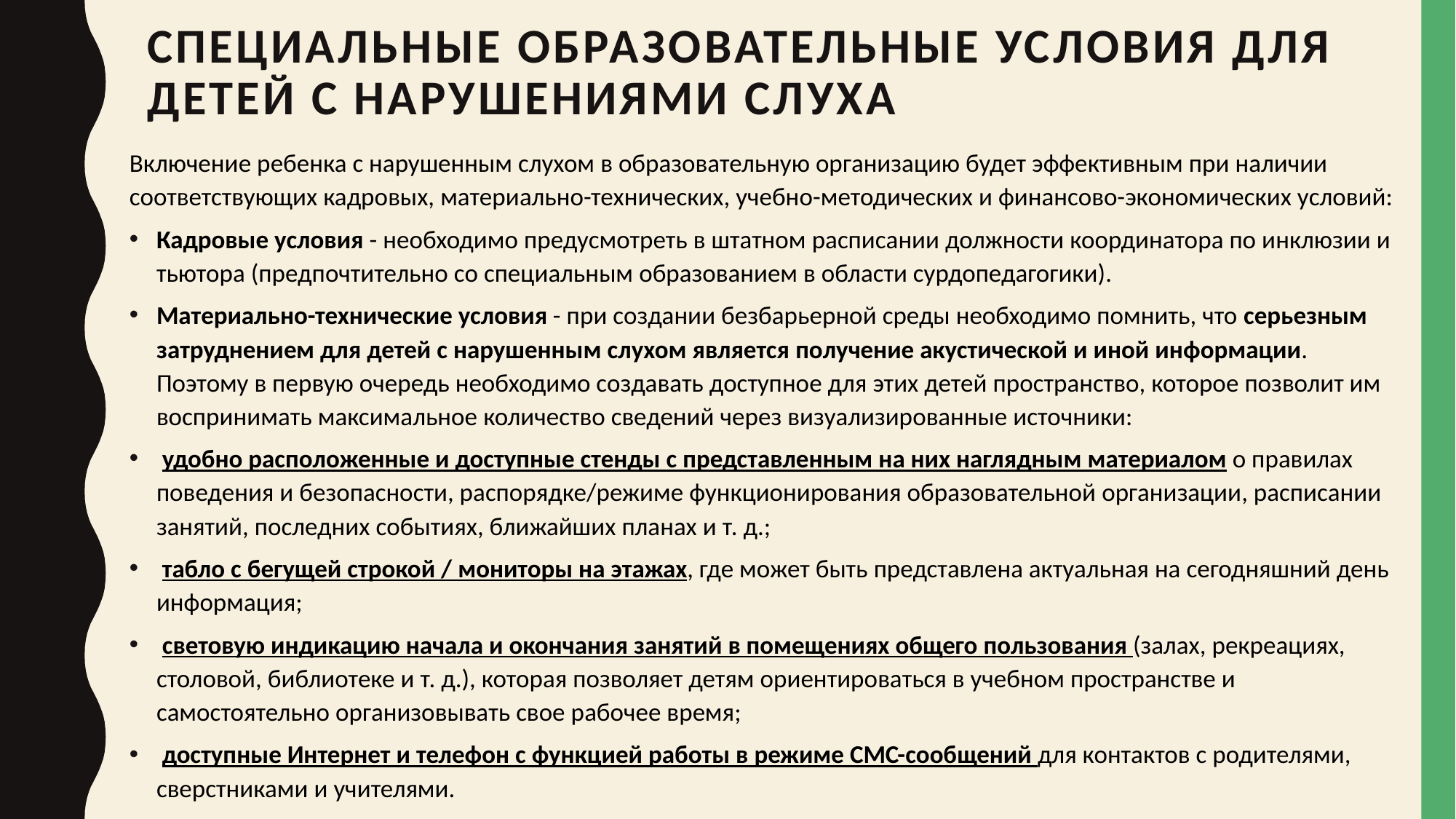

# Специальные образовательные условия для детей с нарушениями слуха
Включение ребенка с нарушенным слухом в образовательную организацию будет эффективным при наличии соответствующих кадровых, материально-технических, учебно-методических и финансово-экономических условий:
Кадровые условия - необходимо предусмотреть в штатном расписании должности координатора по инклюзии и тьютора (предпочтительно со специальным образованием в области сурдопедагогики).
Материально-технические условия - при создании безбарьерной среды необходимо помнить, что серьезным затруднением для детей с нарушенным слухом является получение акустической и иной информации. Поэтому в первую очередь необходимо создавать доступное для этих детей пространство, которое позволит им воспринимать максимальное количество сведений через визуализированные источники:
 удобно расположенные и доступные стенды с представленным на них наглядным материалом о правилах поведения и безопасности, распорядке/режиме функционирования образовательной организации, расписании занятий, последних событиях, ближайших планах и т. д.;
 табло с бегущей строкой / мониторы на этажах, где может быть представлена актуальная на сегодняшний день информация;
 световую индикацию начала и окончания занятий в помещениях общего пользования (залах, рекреациях, столовой, библиотеке и т. д.), которая позволяет детям ориентироваться в учебном пространстве и самостоятельно организовывать свое рабочее время;
 доступные Интернет и телефон с функцией работы в режиме СМС-сообщений для контактов с родителями, сверстниками и учителями.